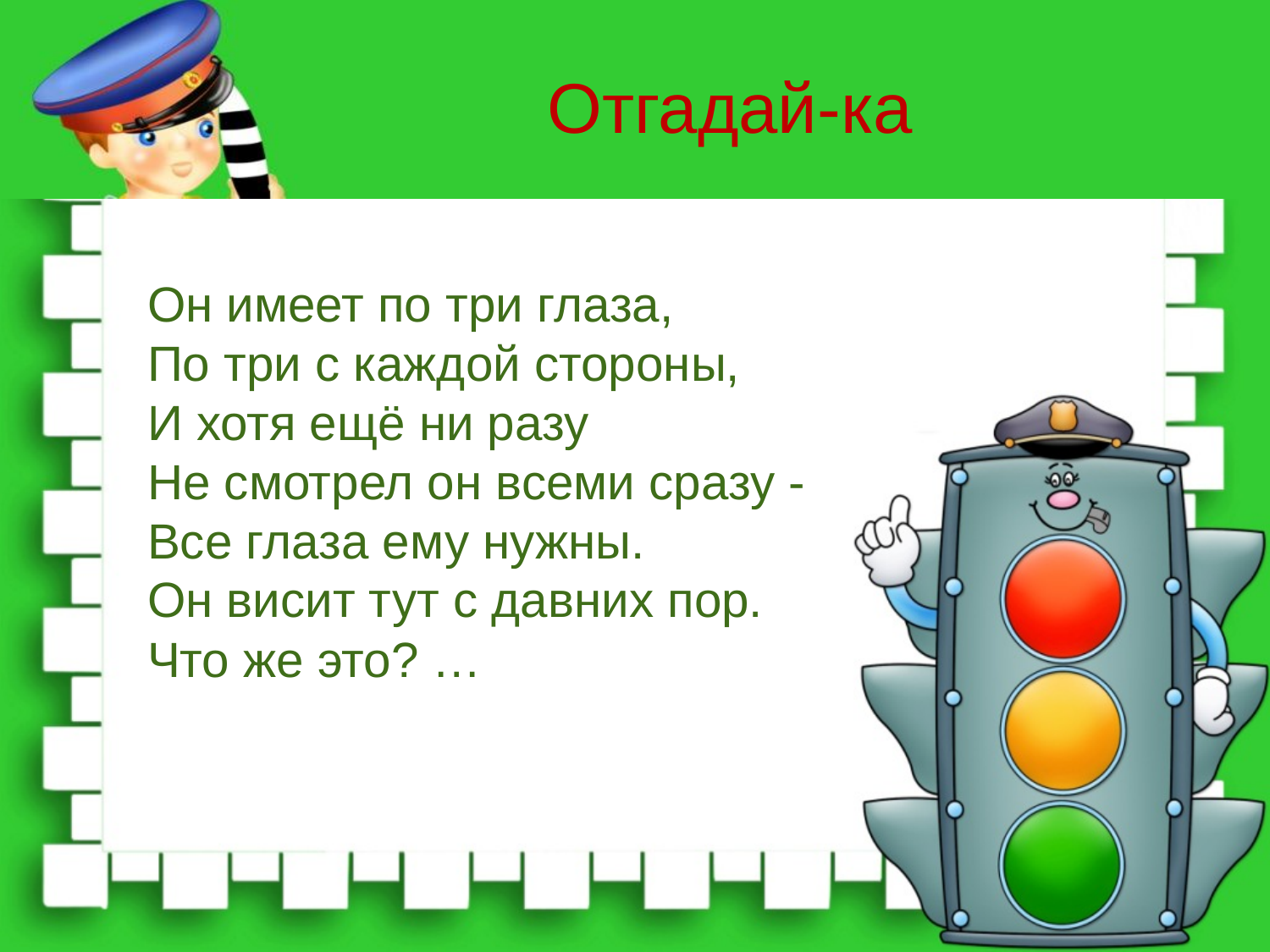

Отгадай-ка
Он имеет по три глаза,
По три с каждой стороны,
И хотя ещё ни разу
Не смотрел он всеми сразу -
Все глаза ему нужны.
Он висит тут с давних пор.
Что же это? …